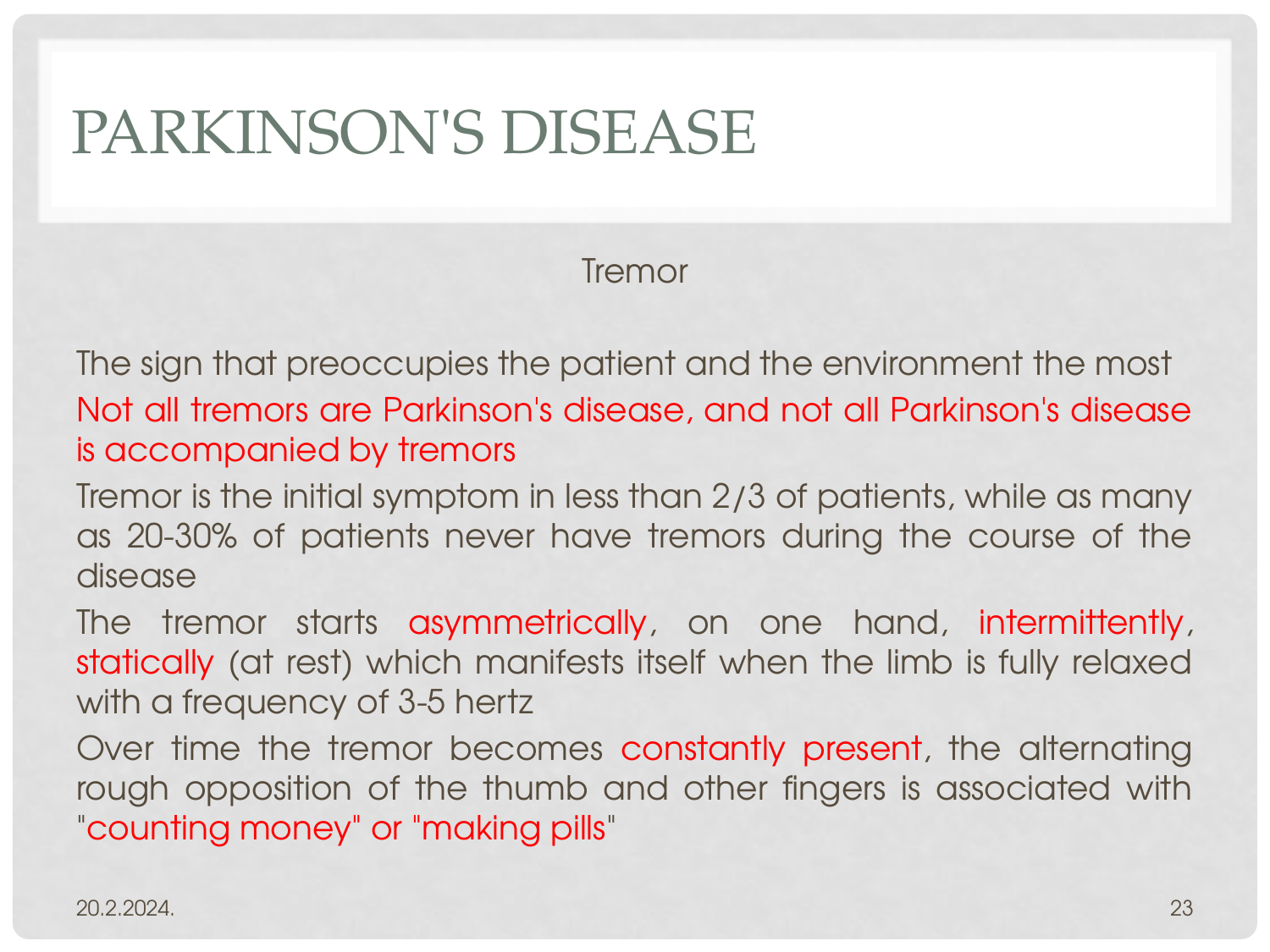

# PARKINSON'S DISEASE
Tremor

The sign that preoccupies the patient and the environment the most
Not all tremors are Parkinson's disease, and not all Parkinson's disease is accompanied by tremors
Tremor is the initial symptom in less than 2/3 of patients, while as many as 20-30% of patients never have tremors during the course of the disease
The tremor starts asymmetrically, on one hand, intermittently, statically (at rest) which manifests itself when the limb is fully relaxed with a frequency of 3-5 hertz
Over time the tremor becomes constantly present, the alternating rough opposition of the thumb and other fingers is associated with "counting money" or "making pills"
20.2.2024.
23